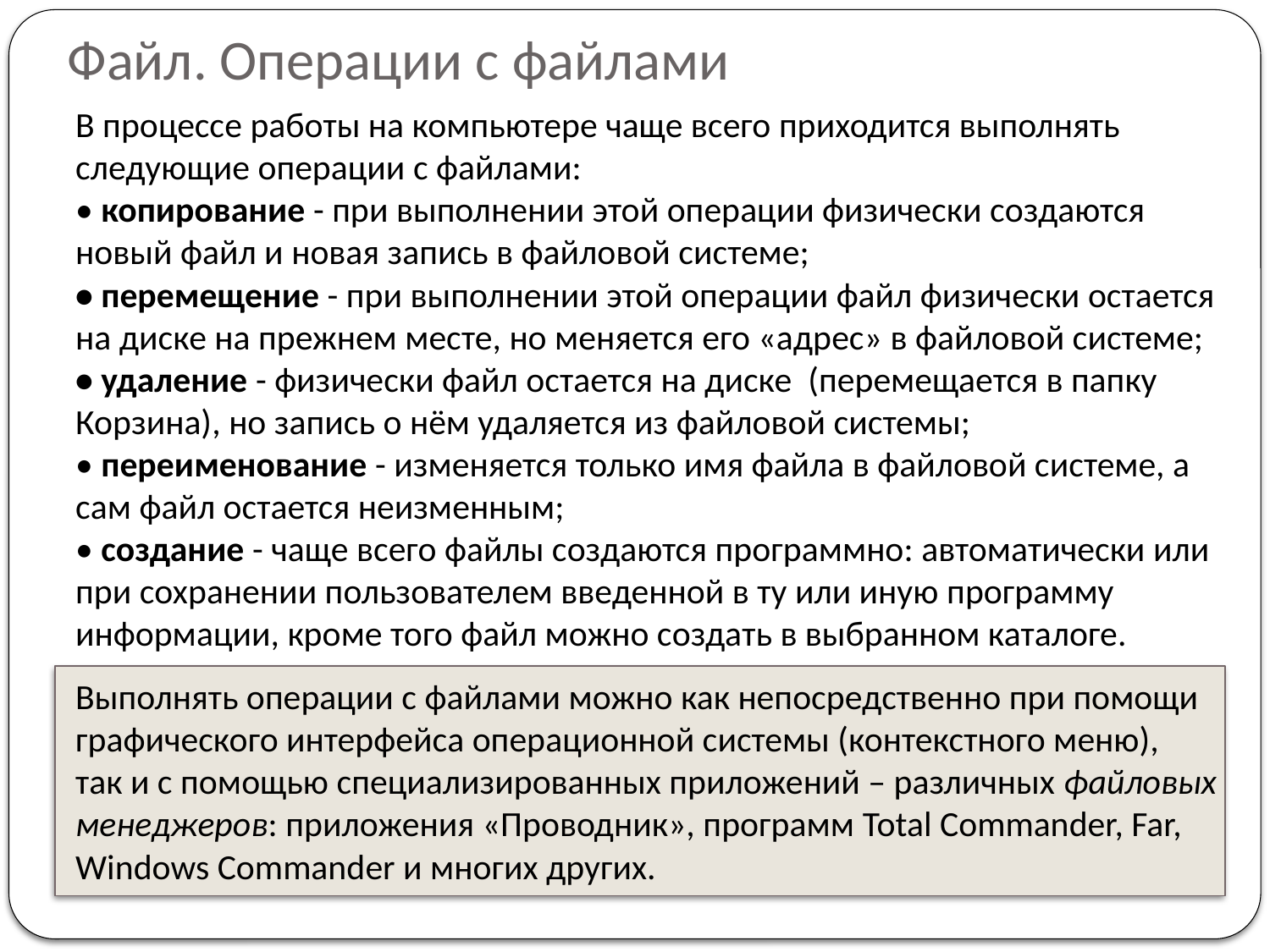

# Файл. Операции с файлами
	В процессе работы на компьютере чаще всего приходится выполнять следующие операции с файлами:
• копирование - при выполнении этой операции физически создаются новый файл и новая запись в файловой системе;
• перемещение - при выполнении этой операции файл физически остается на диске на прежнем месте, но меняется его «адрес» в файловой системе;
• удаление - физически файл остается на диске  (перемещается в папку Корзина), но запись о нём удаляется из файловой системы;
• переименование - изменяется только имя файла в файловой системе, а сам файл остается неизменным;
• создание - чаще всего файлы создаются программно: автоматически или при сохранении пользователем введенной в ту или иную программу информации, кроме того файл можно создать в выбранном каталоге.
	Выполнять операции с файлами можно как непосредственно при помощи графического интерфейса операционной системы (контекстного меню),
так и с помощью специализированных приложений – различных файловых менеджеров: приложения «Проводник», программ Total Commander, Far, Windows Commander и многих других.